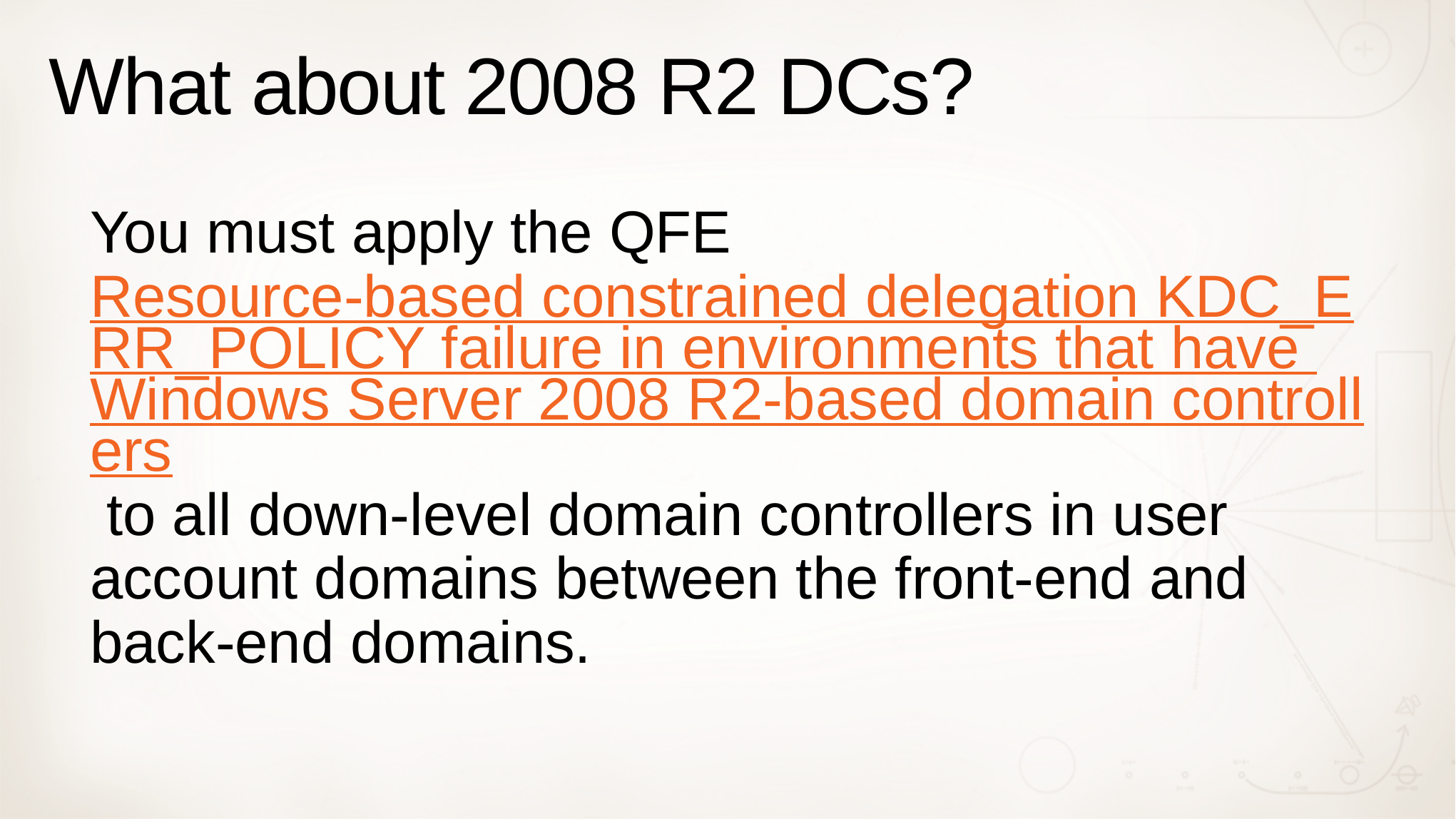

# What about 2008 R2 DCs?
You must apply the QFE Resource-based constrained delegation KDC_ERR_POLICY failure in environments that have Windows Server 2008 R2-based domain controllers to all down-level domain controllers in user account domains between the front-end and back-end domains.